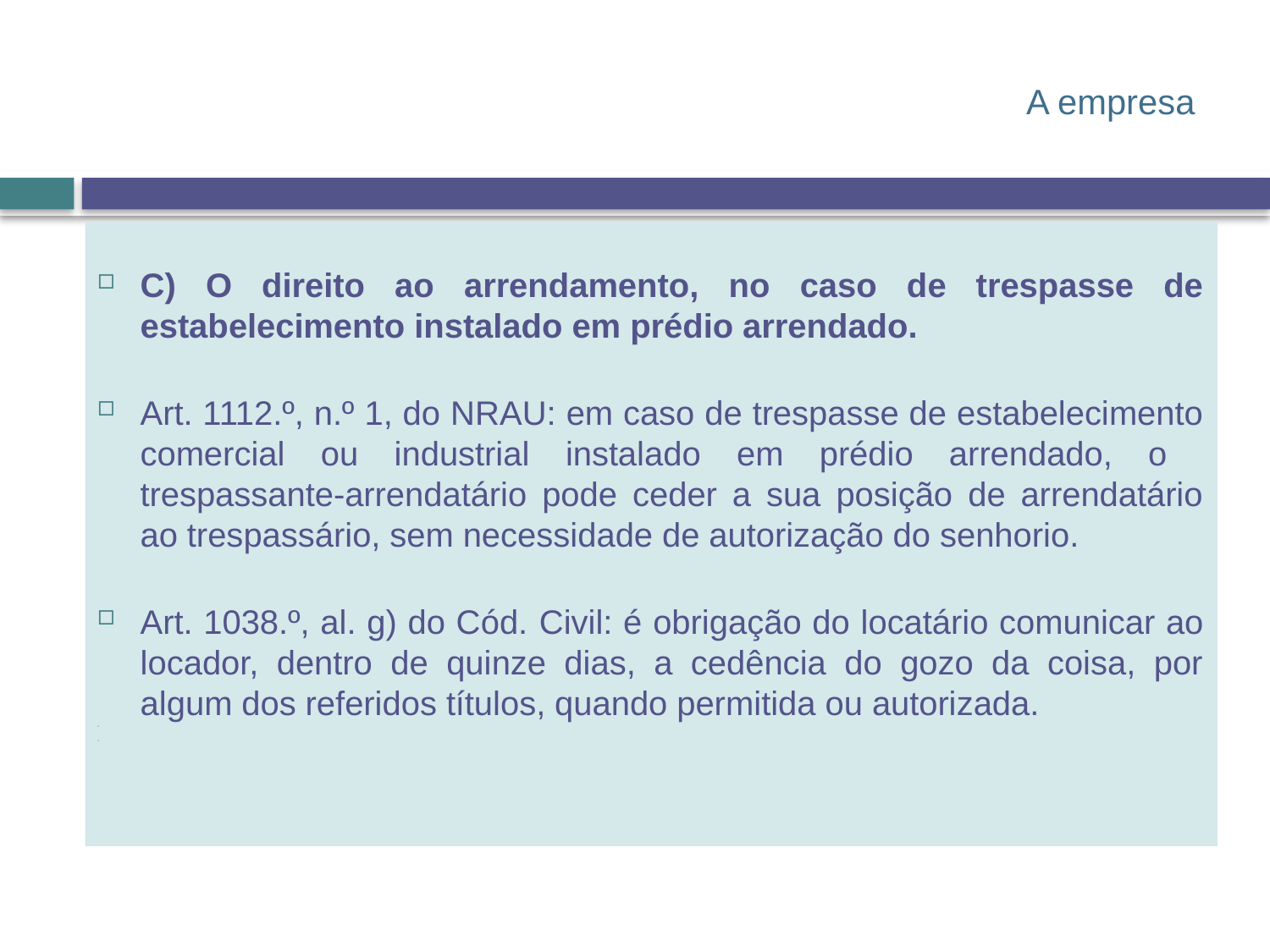

# A empresa
direito de
C) O direito ao arrendamento, no caso de trespasse de estabelecimento instalado em prédio arrendado.

Art. 1112.º, n.º 1, do NRAU: em caso de trespasse de estabelecimento comercial ou industrial instalado em prédio arrendado, o
trespassante-arrendatário pode ceder a sua posição de arrendatário ao trespassário, sem necessidade de autorização do senhorio.

Art. 1038.º, al. g) do Cód. Civil: é obrigação do locatário comunicar ao locador, dentro de quinze dias, a cedência do gozo da coisa, por algum dos referidos títulos, quando permitida ou autorizada.
Não sendo feita tal comunicação, a cessão da posição do locatário é ineficaz perante o locador (art. 1059.º, n.º 2 que remete para o art. 424.º, n.º 2, ambos do Cód. Civil).